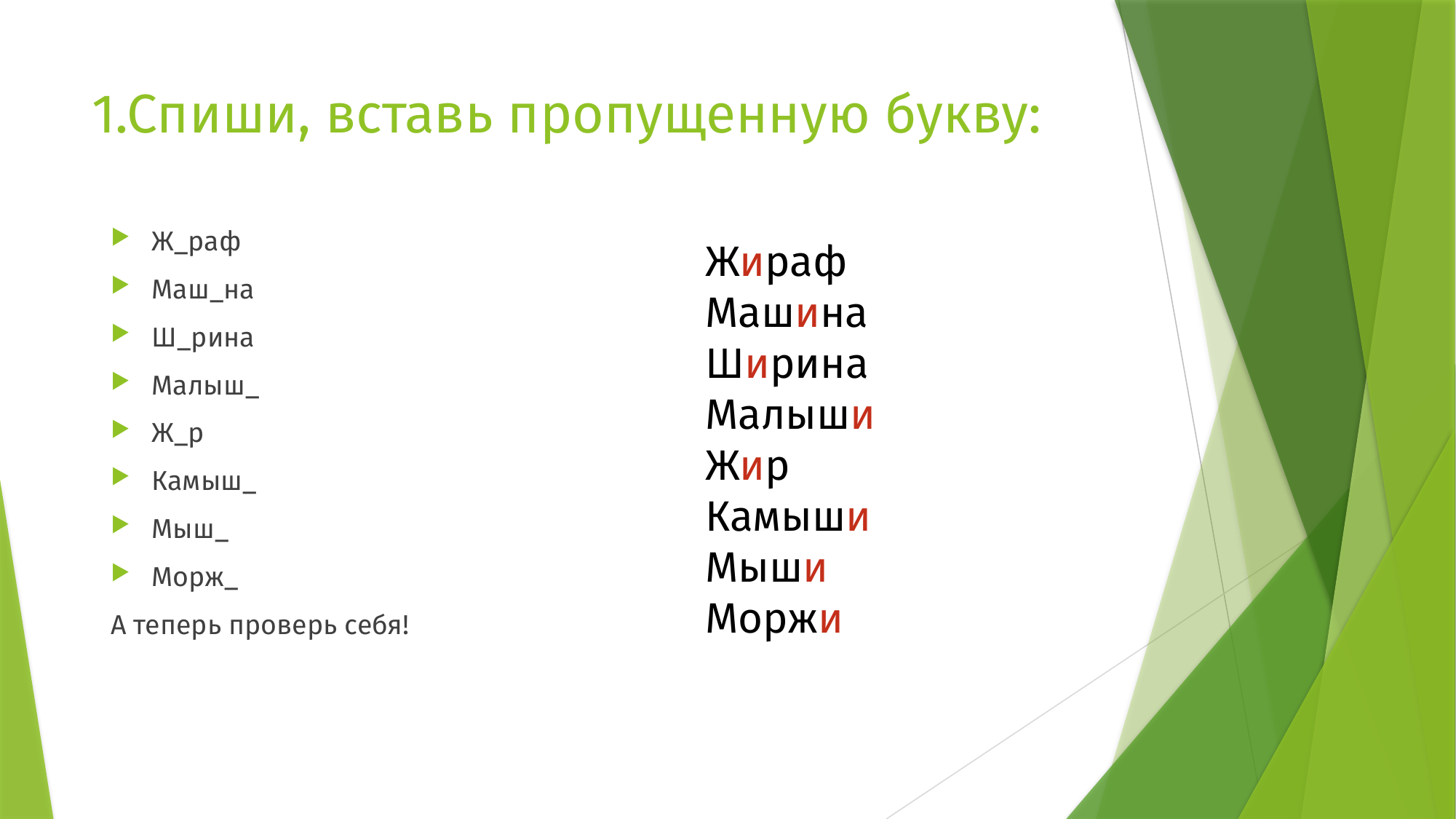

# 1.Спиши, вставь пропущенную букву:
Ж_раф
Маш_на
Ш_рина
Малыш_
Ж_р
Камыш_
Мыш_
Морж_
А теперь проверь себя!
| Жираф Машина Ширина Малыши Жир Камыши Мыши Моржи |
| --- |